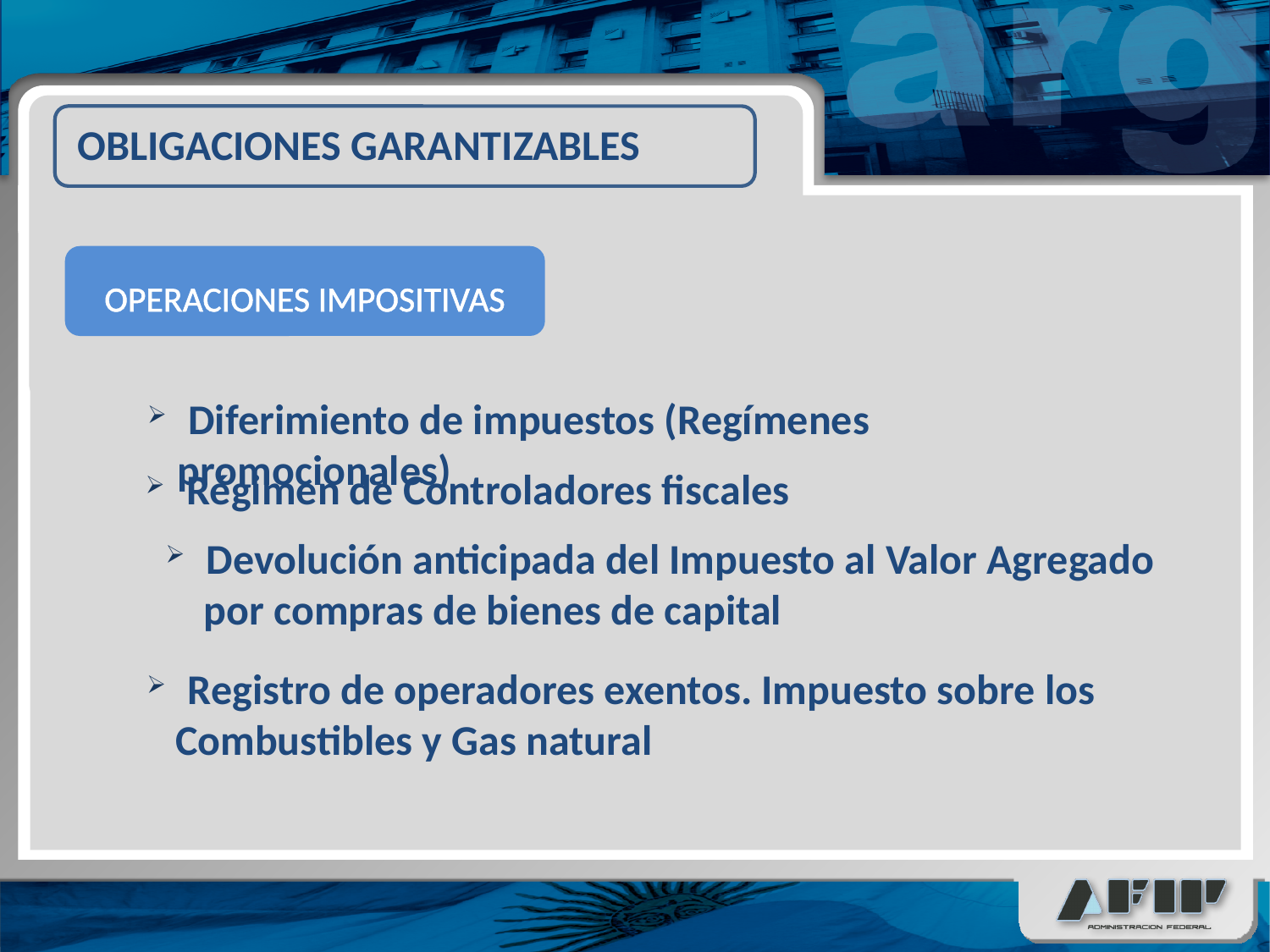

OBLIGACIONES GARANTIZABLES

OPERACIONES IMPOSITIVAS

  Diferimiento de impuestos (Regímenes promocionales)
  Régimen de Controladores fiscales
  Devolución anticipada del Impuesto al Valor Agregado
    por compras de bienes de capital
  Registro de operadores exentos. Impuesto sobre los
   Combustibles y Gas natural